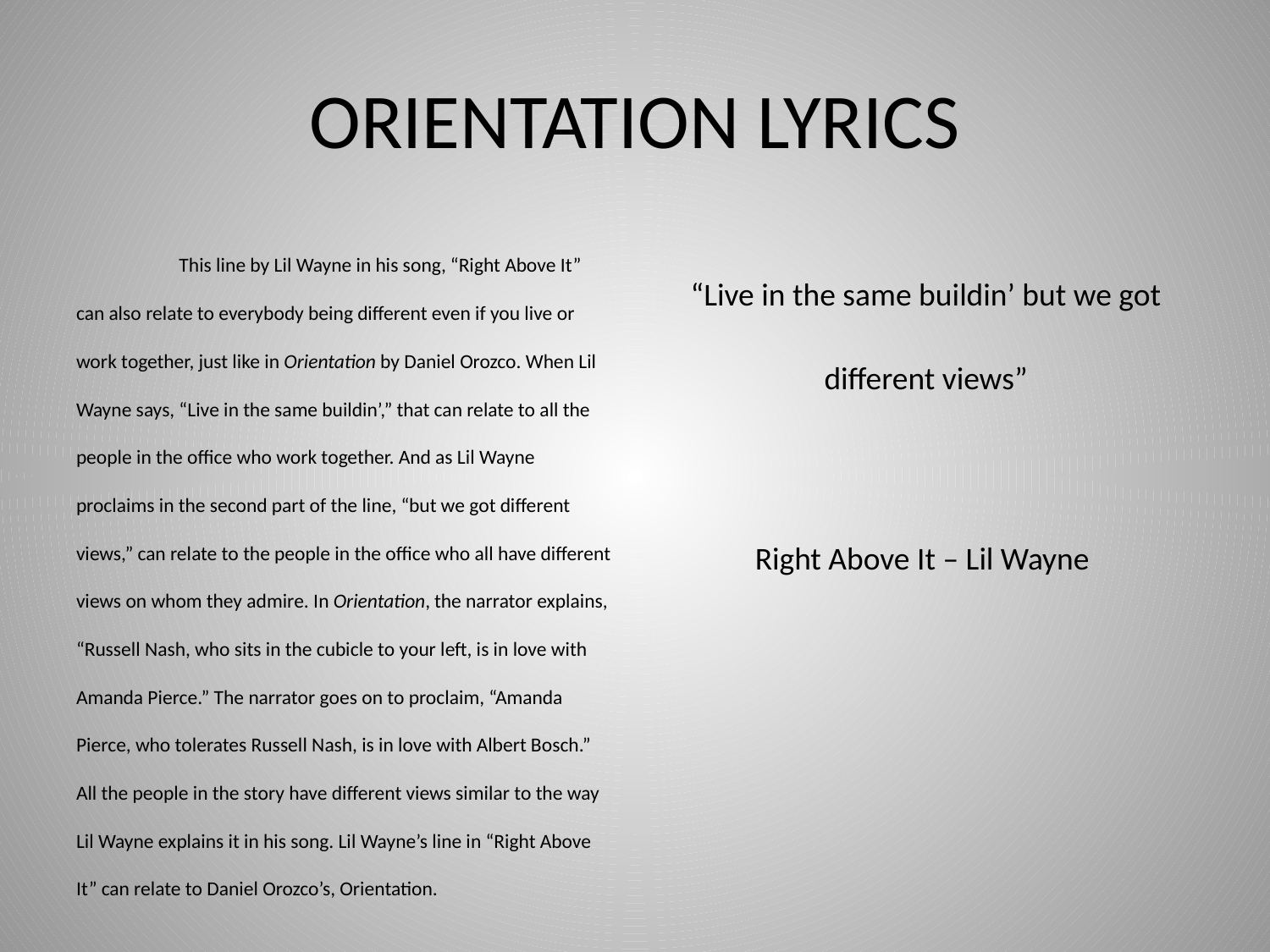

# ORIENTATION LYRICS
	This line by Lil Wayne in his song, “Right Above It” can also relate to everybody being different even if you live or work together, just like in Orientation by Daniel Orozco. When Lil Wayne says, “Live in the same buildin’,” that can relate to all the people in the office who work together. And as Lil Wayne proclaims in the second part of the line, “but we got different views,” can relate to the people in the office who all have different views on whom they admire. In Orientation, the narrator explains, “Russell Nash, who sits in the cubicle to your left, is in love with Amanda Pierce.” The narrator goes on to proclaim, “Amanda Pierce, who tolerates Russell Nash, is in love with Albert Bosch.” All the people in the story have different views similar to the way Lil Wayne explains it in his song. Lil Wayne’s line in “Right Above It” can relate to Daniel Orozco’s, Orientation.
“Live in the same buildin’ but we got different views”

Right Above It – Lil Wayne